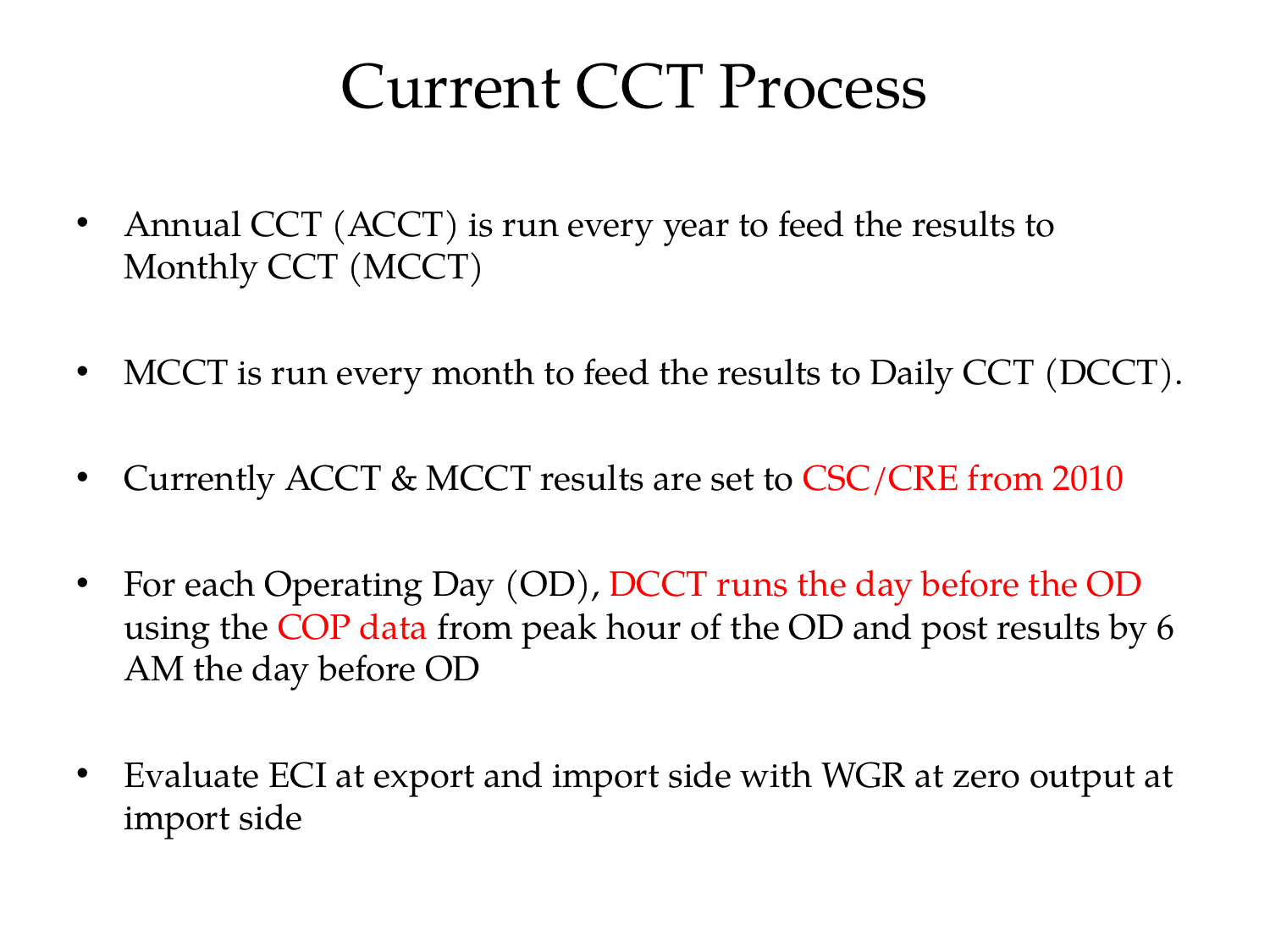

# Current CCT Process

Annual CCT (ACCT) is run every year to feed the results to Monthly CCT (MCCT)

MCCT is run every month to feed the results to Daily CCT (DCCT).

Currently ACCT & MCCT results are set to CSC/CRE from 2010

For each Operating Day (OD), DCCT runs the day before the OD using the COP data from peak hour of the OD and post results by 6 AM the day before OD

Evaluate ECI at export and import side with WGR at zero output at import side